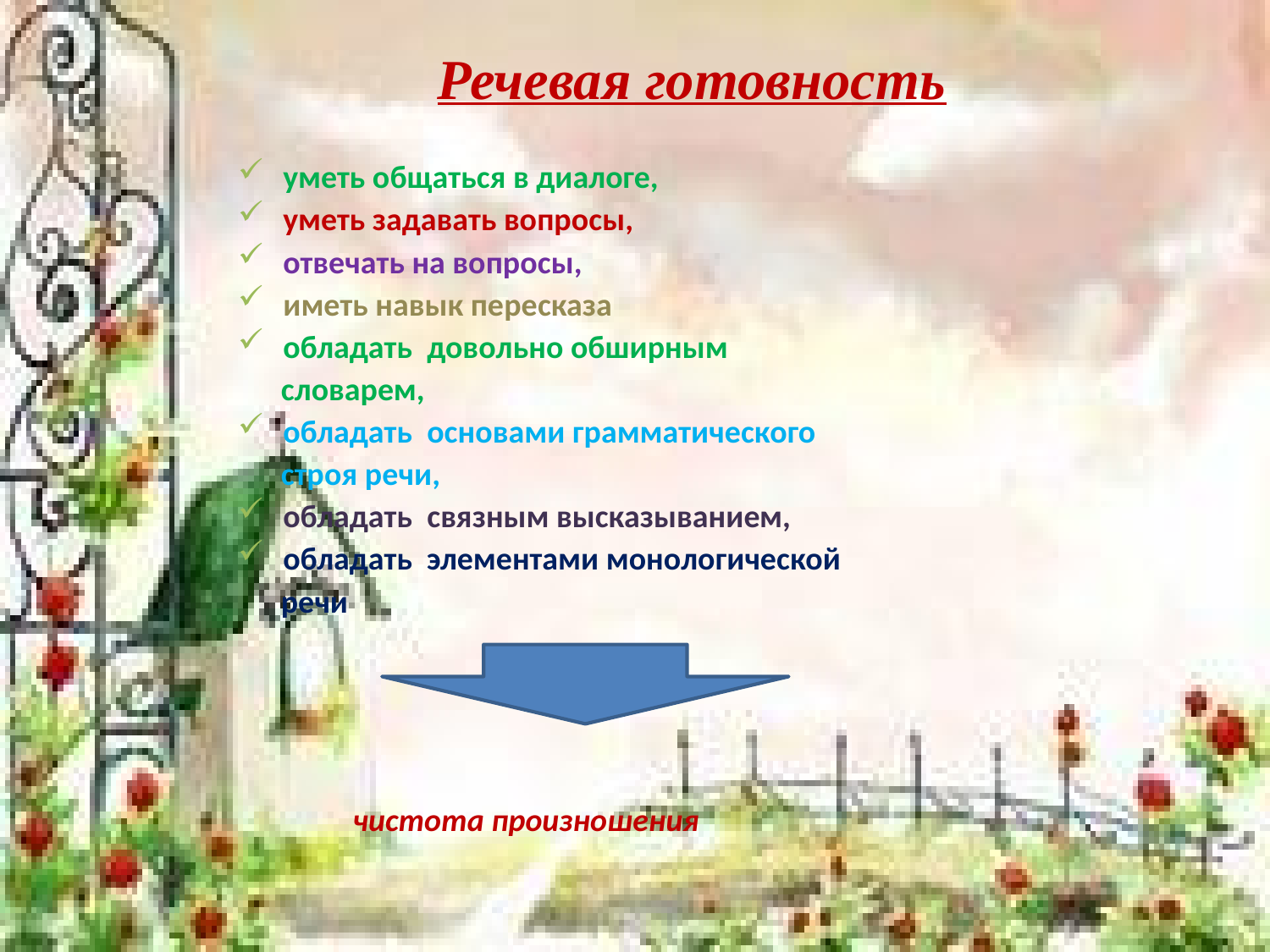

# Речевая готовность
  уметь общаться в диалоге,
  уметь задавать вопросы,
  отвечать на вопросы,
  иметь навык пересказа
  обладать  довольно обширным
      словарем,
  обладать  основами грамматического
      строя речи,
  обладать  связным высказыванием,
  обладать  элементами монологической
      речи

                чистота произношения